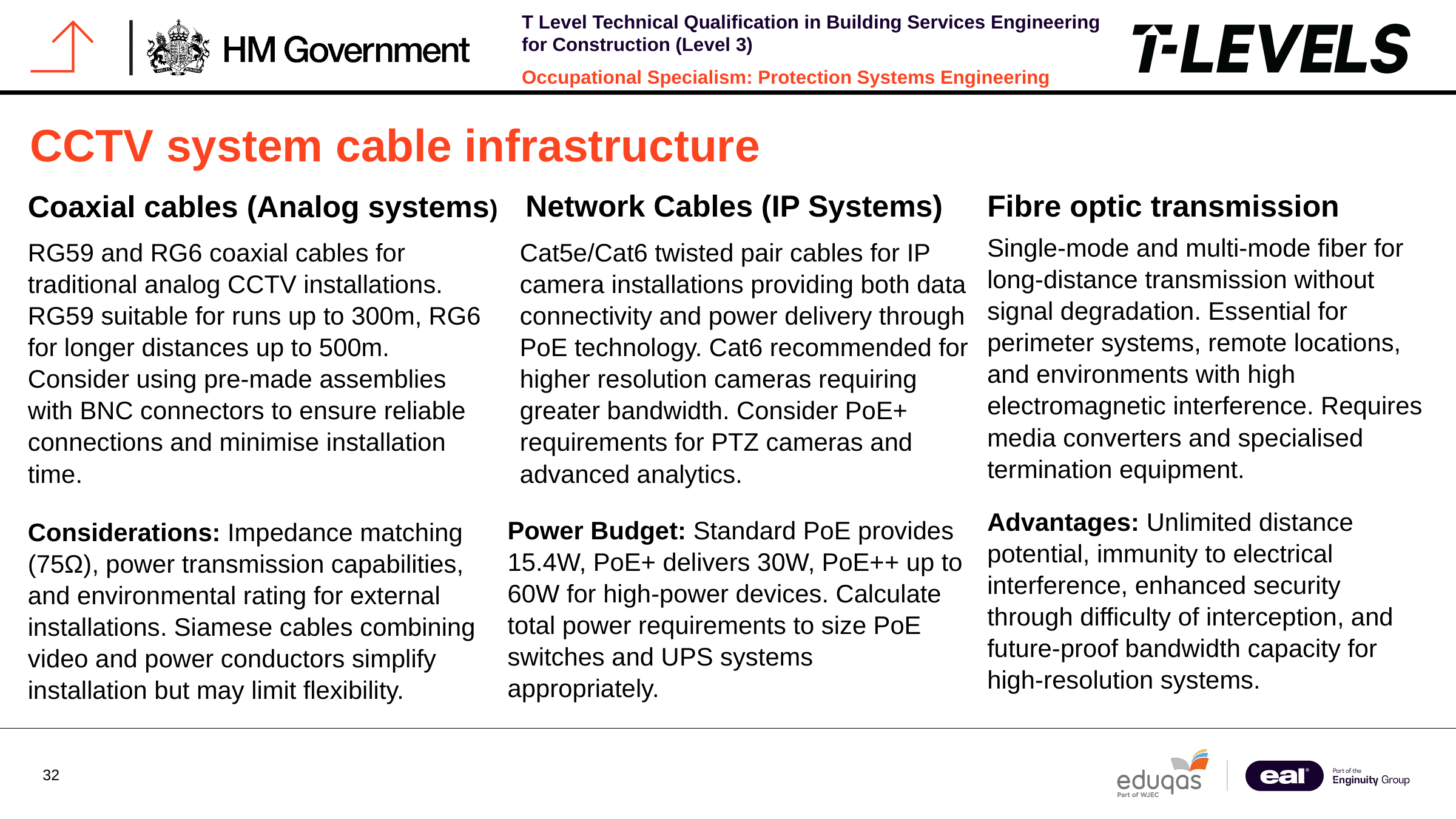

CCTV system cable infrastructure
Network Cables (IP Systems)
Fibre optic transmission
Coaxial cables (Analog systems)
Single-mode and multi-mode fiber for long-distance transmission without signal degradation. Essential for perimeter systems, remote locations, and environments with high electromagnetic interference. Requires media converters and specialised termination equipment.
RG59 and RG6 coaxial cables for traditional analog CCTV installations. RG59 suitable for runs up to 300m, RG6 for longer distances up to 500m. Consider using pre-made assemblies with BNC connectors to ensure reliable connections and minimise installation time.
Cat5e/Cat6 twisted pair cables for IP camera installations providing both data connectivity and power delivery through PoE technology. Cat6 recommended for higher resolution cameras requiring greater bandwidth. Consider PoE+ requirements for PTZ cameras and advanced analytics.
Advantages: Unlimited distance potential, immunity to electrical interference, enhanced security through difficulty of interception, and future-proof bandwidth capacity for high-resolution systems.
Power Budget: Standard PoE provides 15.4W, PoE+ delivers 30W, PoE++ up to 60W for high-power devices. Calculate total power requirements to size PoE switches and UPS systems appropriately.
Considerations: Impedance matching (75Ω), power transmission capabilities, and environmental rating for external installations. Siamese cables combining video and power conductors simplify installation but may limit flexibility.